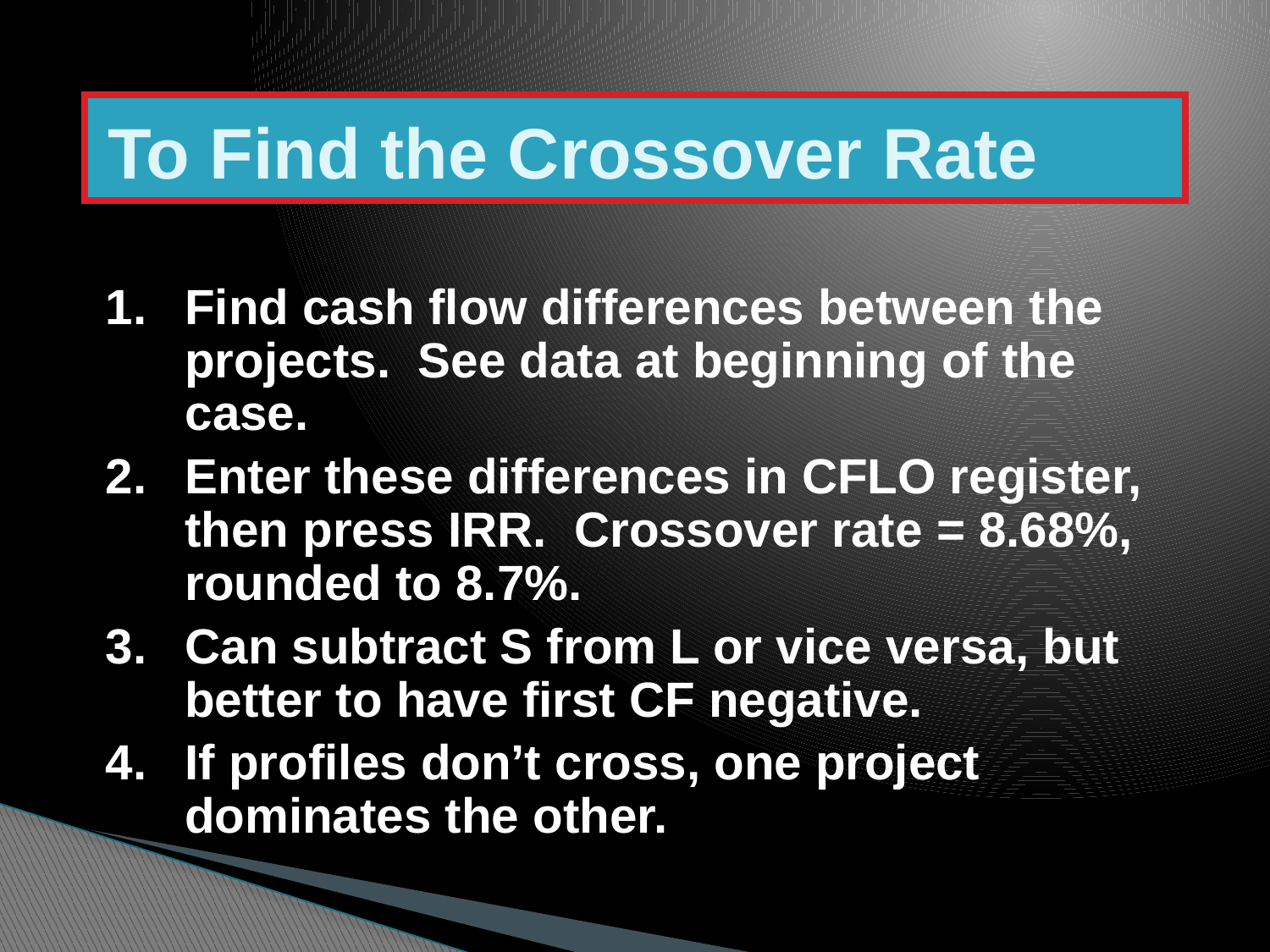

# To Find the Crossover Rate
1.	Find cash flow differences between the projects.  See data at beginning of the case.
2.	Enter these differences in CFLO register, then press IRR.  Crossover rate = 8.68%, rounded to 8.7%.
3.	Can subtract S from L or vice versa, but better to have first CF negative.
4.	If profiles don’t cross, one project dominates the other.